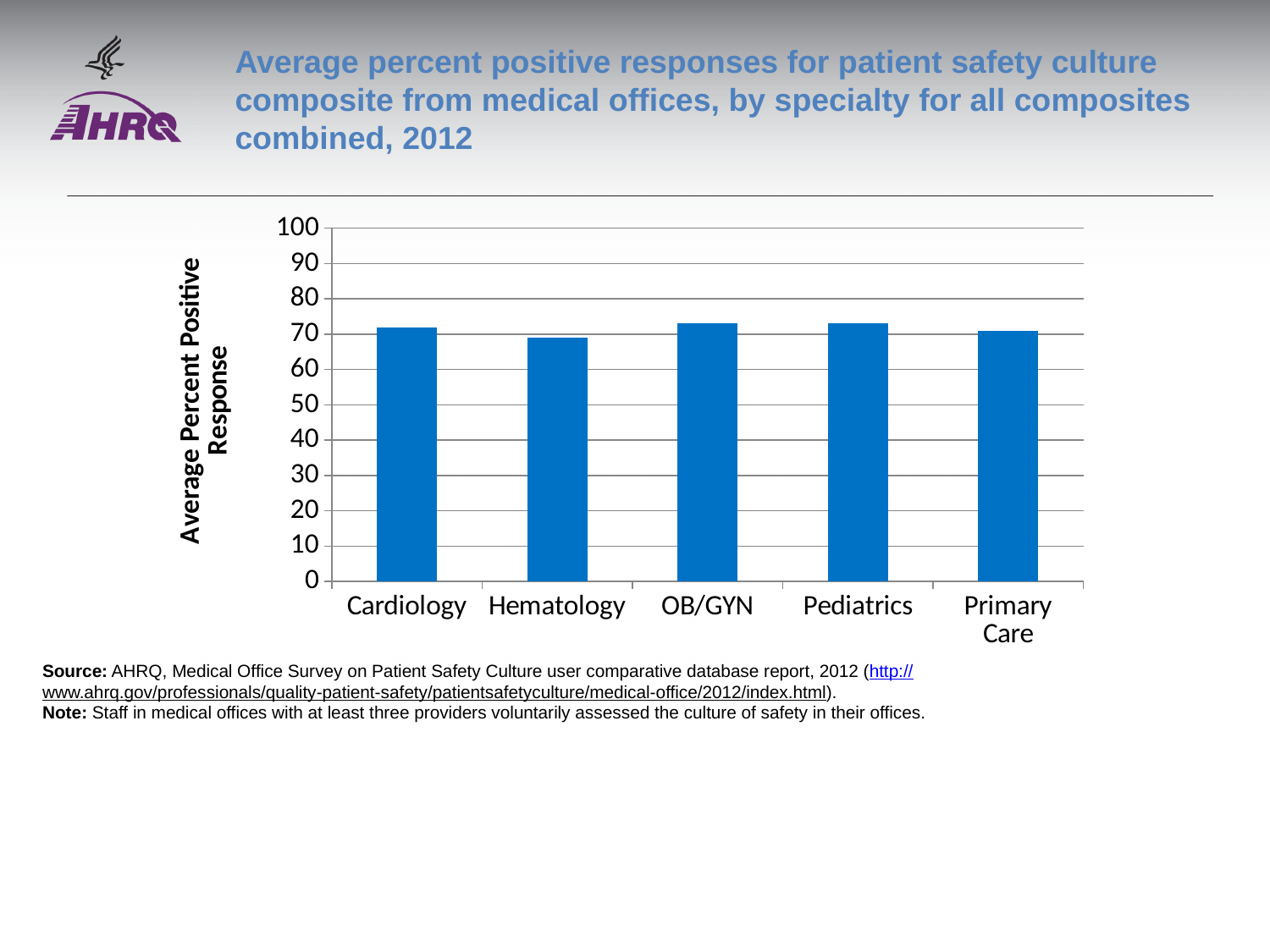

# Average percent positive responses for patient safety culture composite from medical offices, by specialty for all composites combined, 2012

### Chart

| Category | Average Across Composites |
|---|---|
| Cardiology | 72.0 |
| Hematology | 69.0 |
| OB/GYN | 73.0 |
| Pediatrics | 73.0 |
| Primary Care | 71.0 |
Source: AHRQ, Medical Office Survey on Patient Safety Culture user comparative database report, 2012 (http://www.ahrq.gov/professionals/quality-patient-safety/patientsafetyculture/medical-office/2012/index.html).
Note: Staff in medical offices with at least three providers voluntarily assessed the culture of safety in their offices.